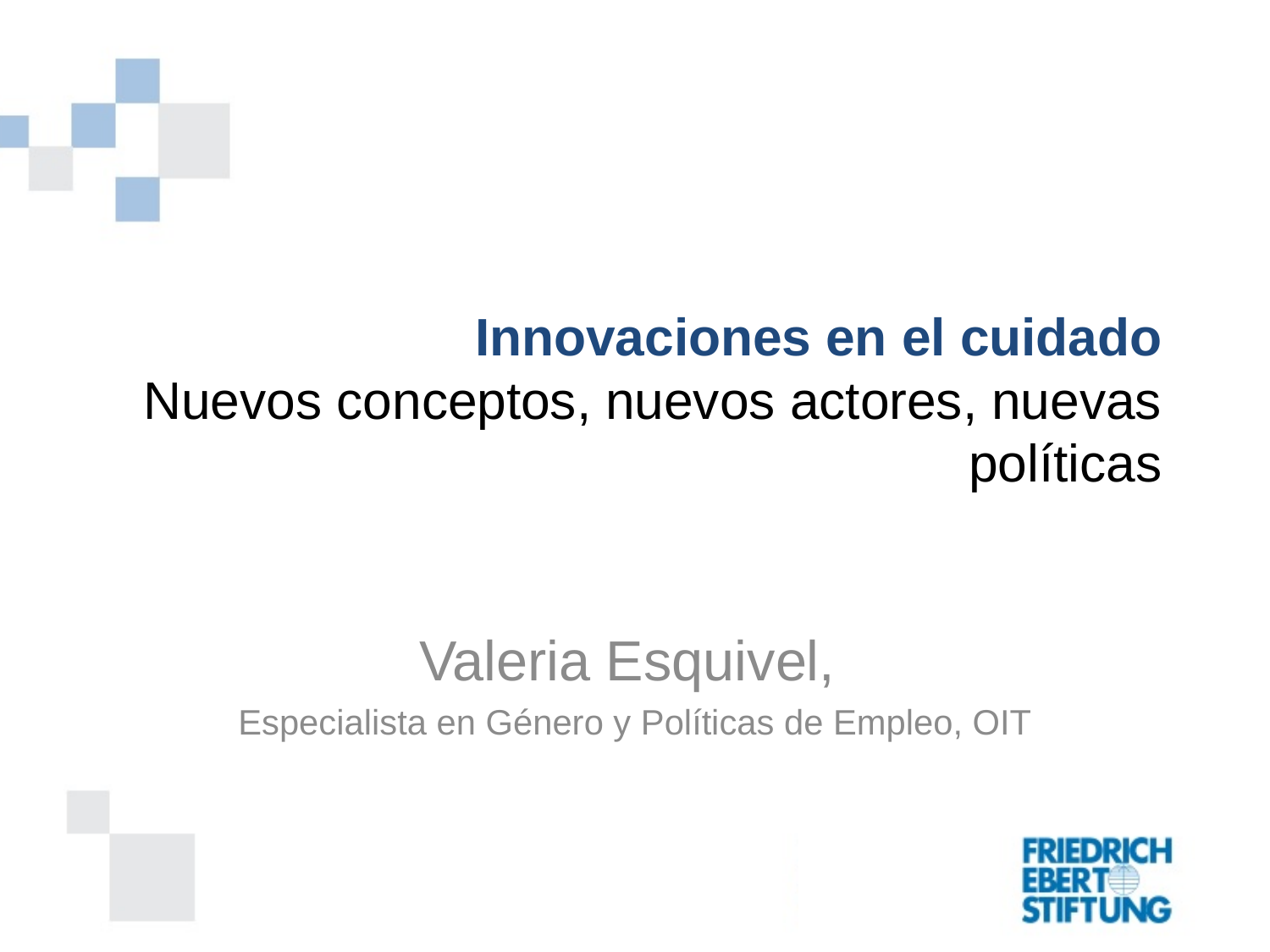

# Innovaciones en el cuidado Nuevos conceptos, nuevos actores, nuevas políticas

Valeria Esquivel,
Especialista en Género y Políticas de Empleo, OIT